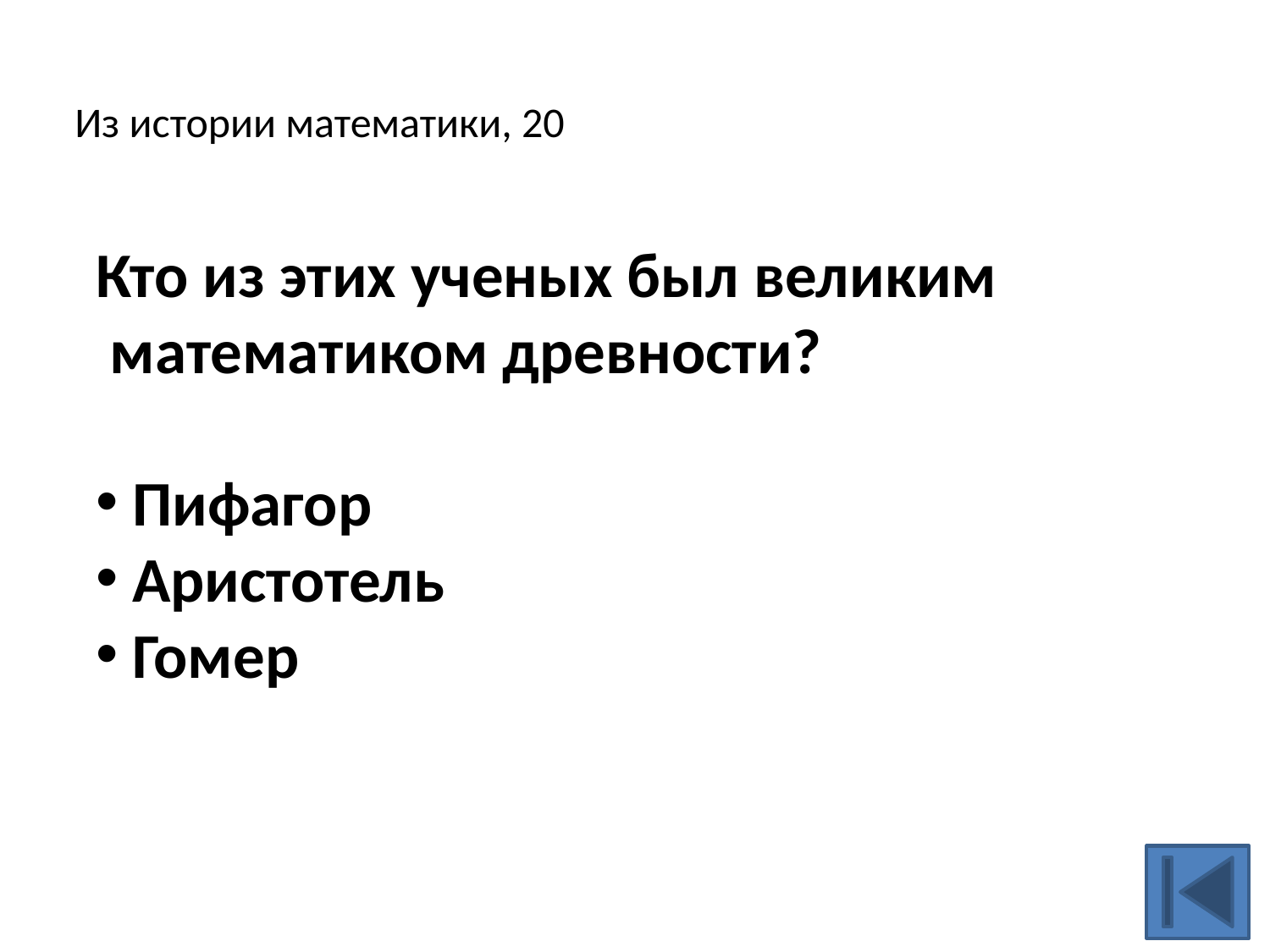

Из истории математики, 20
Кто из этих ученых был великим
 математиком древности?

 Пифагор
 Аристотель
 Гомер